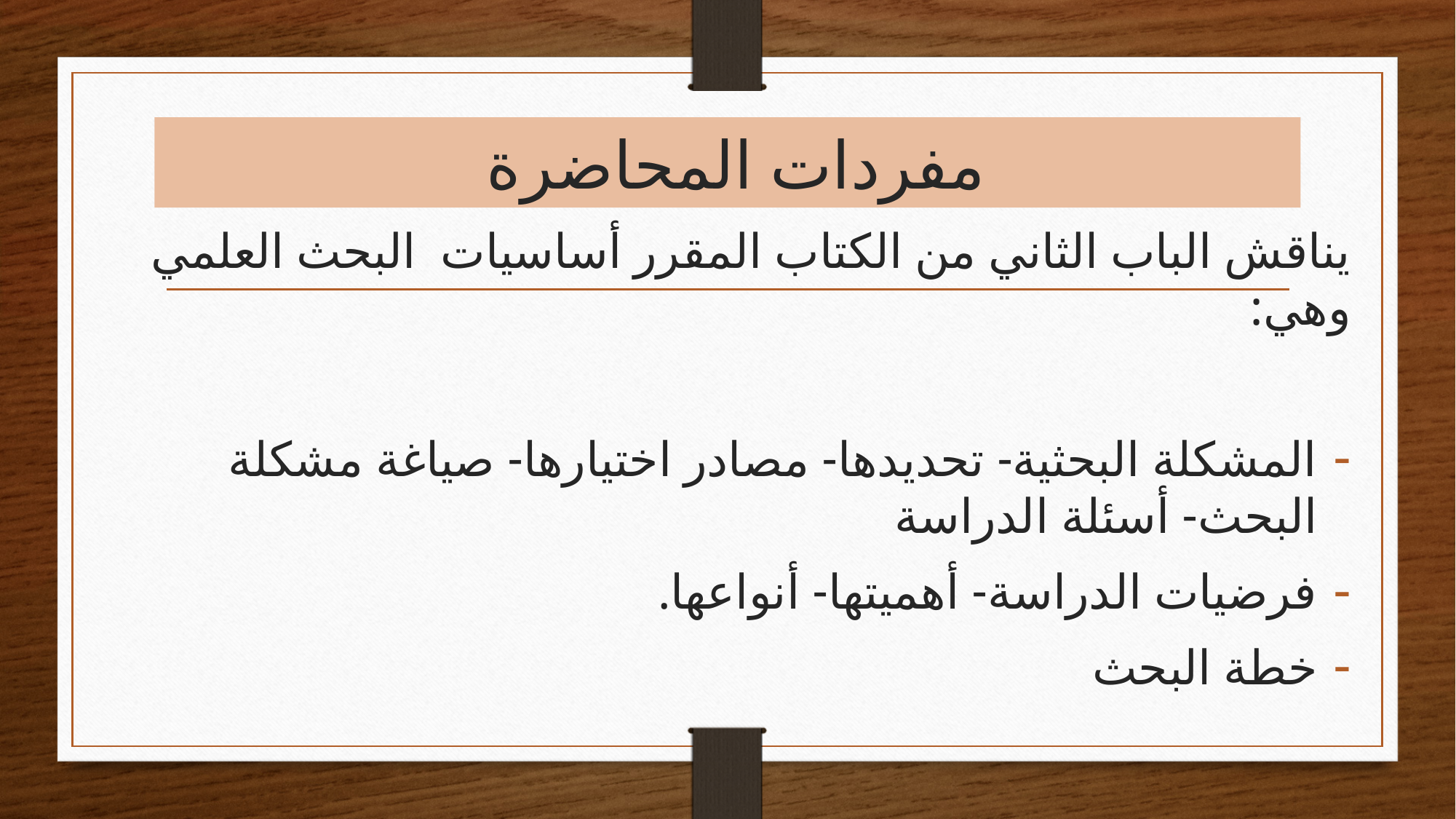

# مفردات المحاضرة
يناقش الباب الثاني من الكتاب المقرر أساسيات  البحث العلمي وهي:

المشكلة البحثية- تحديدها- مصادر اختيارها- صياغة مشكلة البحث- أسئلة الدراسة
فرضيات الدراسة- أهميتها- أنواعها.
خطة البحث